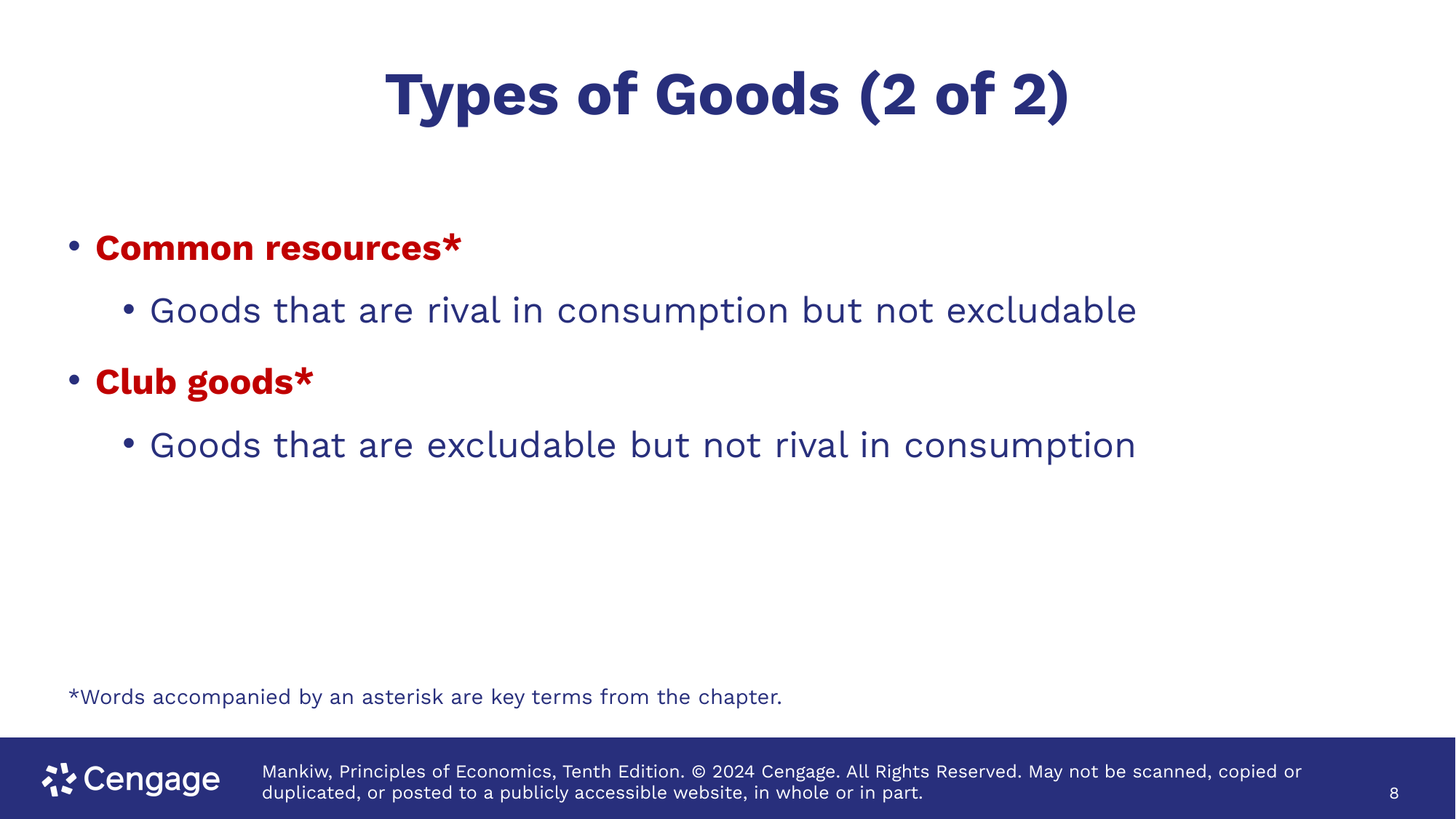

# Types of Goods (2 of 2)
Common resources*
Goods that are rival in consumption but not excludable
Club goods*
Goods that are excludable but not rival in consumption
*Words accompanied by an asterisk are key terms from the chapter.